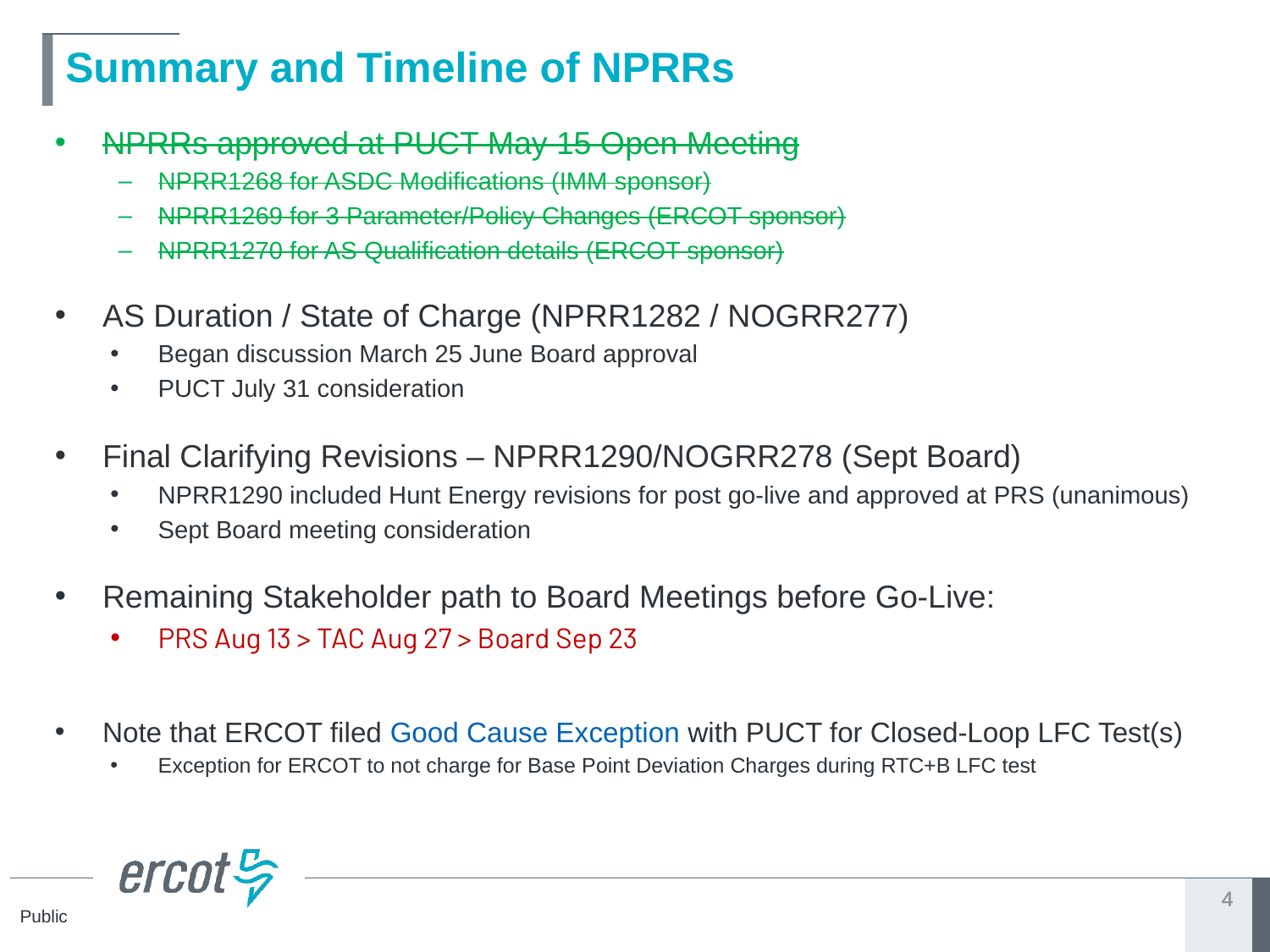

# Summary and Timeline of NPRRs
NPRRs approved at PUCT May 15 Open Meeting
NPRR1268 for ASDC Modifications (IMM sponsor)
NPRR1269 for 3 Parameter/Policy Changes (ERCOT sponsor)
NPRR1270 for AS Qualification details (ERCOT sponsor)

AS Duration / State of Charge (NPRR1282 / NOGRR277)
Began discussion March 25 June Board approval
PUCT July 31 consideration

Final Clarifying Revisions – NPRR1290/NOGRR278 (Sept Board)
NPRR1290 included Hunt Energy revisions for post go-live and approved at PRS (unanimous)
Sept Board meeting consideration

Remaining Stakeholder path to Board Meetings before Go-Live:
PRS Aug 13 > TAC Aug 27 > Board Sep 23

Note that ERCOT filed Good Cause Exception with PUCT for Closed-Loop LFC Test(s)
Exception for ERCOT to not charge for Base Point Deviation Charges during RTC+B LFC test

4